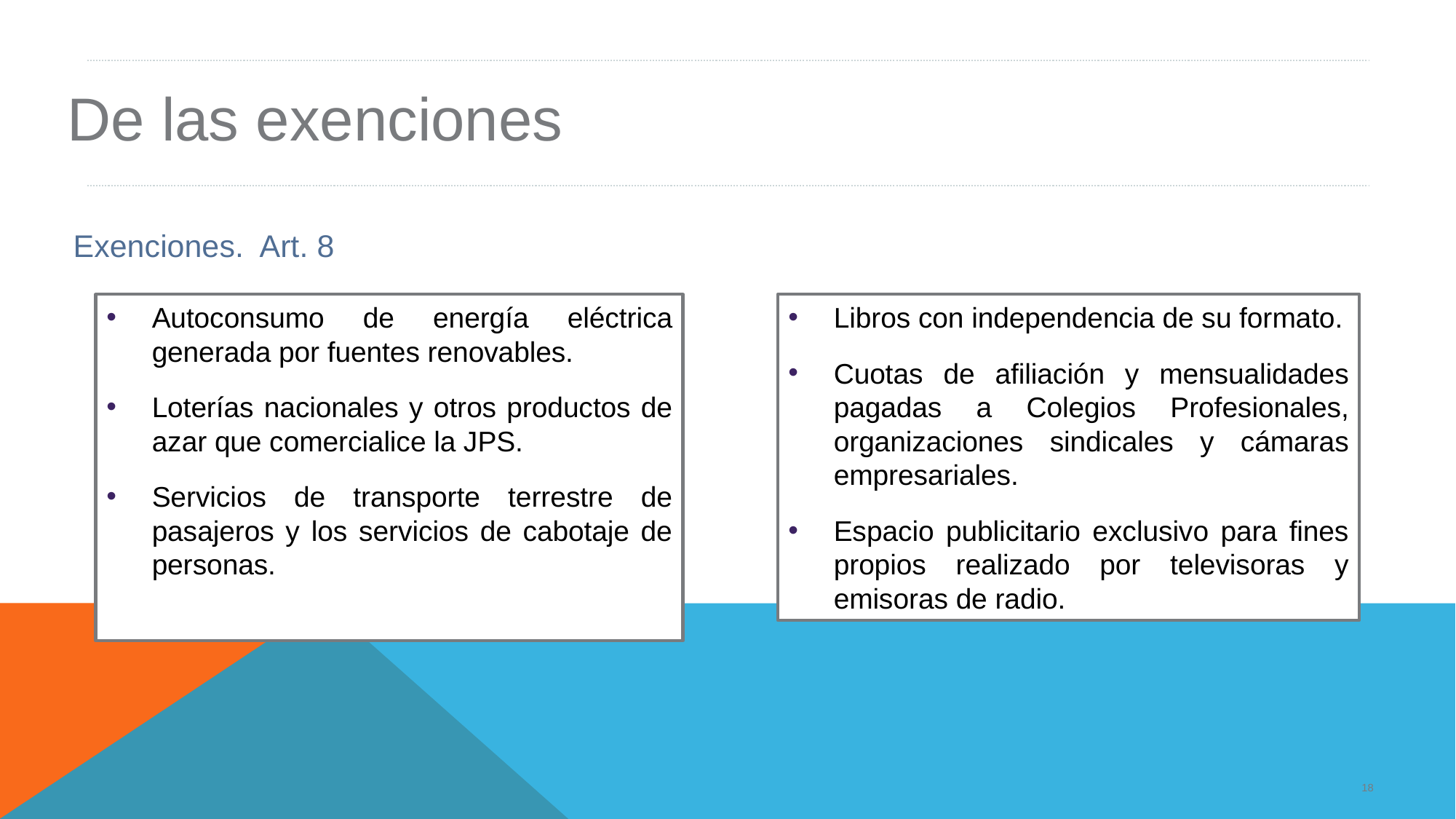

De las exenciones
Exenciones.  Art. 8

Libros con independencia de su formato.

Cuotas de afiliación y mensualidades pagadas a Colegios Profesionales, organizaciones sindicales y cámaras empresariales.

Espacio publicitario exclusivo para fines propios realizado por televisoras y emisoras de radio.
Autoconsumo de energía eléctrica generada por fuentes renovables.

Loterías nacionales y otros productos de azar que comercialice la JPS.

Servicios de transporte terrestre de pasajeros y los servicios de cabotaje de personas.